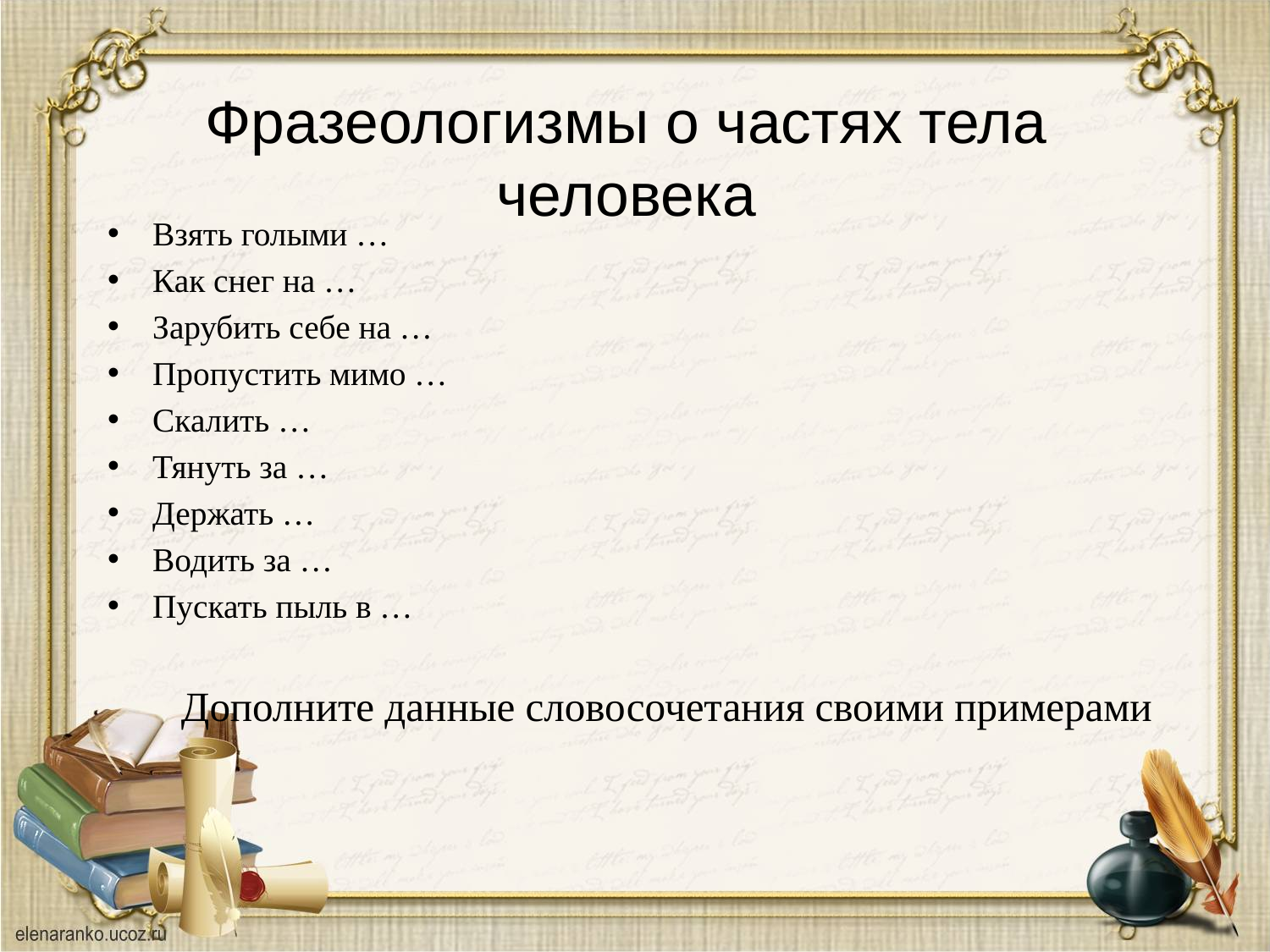

# Фразеологизмы о частях тела человека
Взять голыми …
Как снег на …
Зарубить себе на …
Пропустить мимо …
Скалить …
Тянуть за …
Держать …
Водить за …
Пускать пыль в …

Дополните данные словосочетания своими примерами